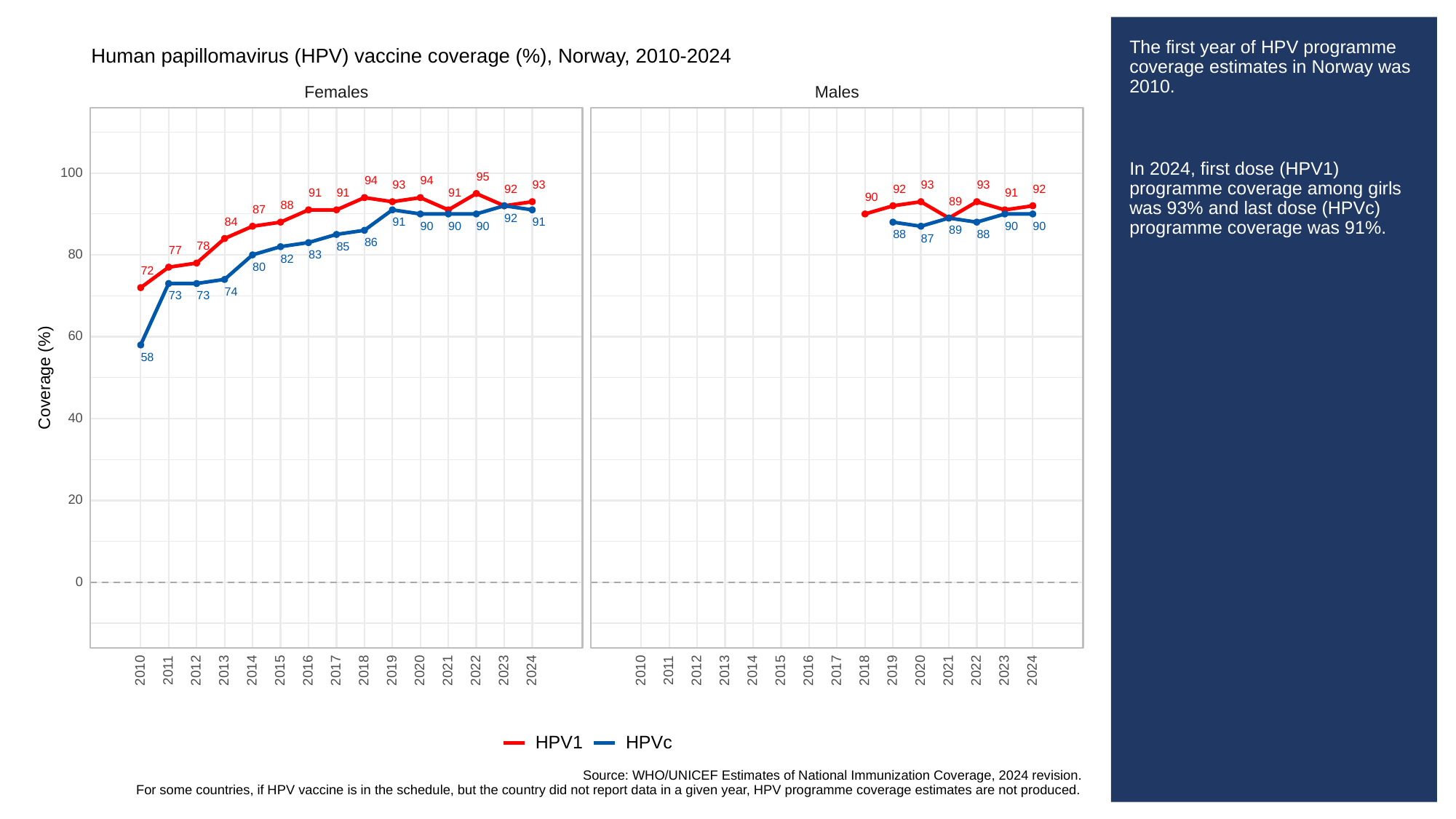

# The first year of HPV programme coverage estimates in Norway was 2010.

In 2024, first dose (HPV1) programme coverage among girls was 93% and last dose (HPVc) programme coverage was 91%.

Human papillomavirus (HPV) vaccine coverage (%), Norway, 2010-2024
Females
Males

100
95

94
94
93
93
93
93
92
92
92
91
91
91
91

90

89

88

87

92

84
91
91

90
90
90
90
90

89

88
88

87

86

78
85

77
80
83

82

80

72

74
73
73

60

58
Coverage (%)

40

20

0

2013
2023
2013
2023
2010
2011
2012
2014
2015
2016
2017
2018
2019
2020
2021
2022
2024
2010
2011
2012
2014
2015
2016
2017
2018
2019
2020
2021
2022
2024
HPVc
HPV1

Source: WHO/UNICEF Estimates of National Immunization Coverage, 2024 revision.
For some countries, if HPV vaccine is in the schedule, but the country did not report data in a given year, HPV programme coverage estimates are not produced.